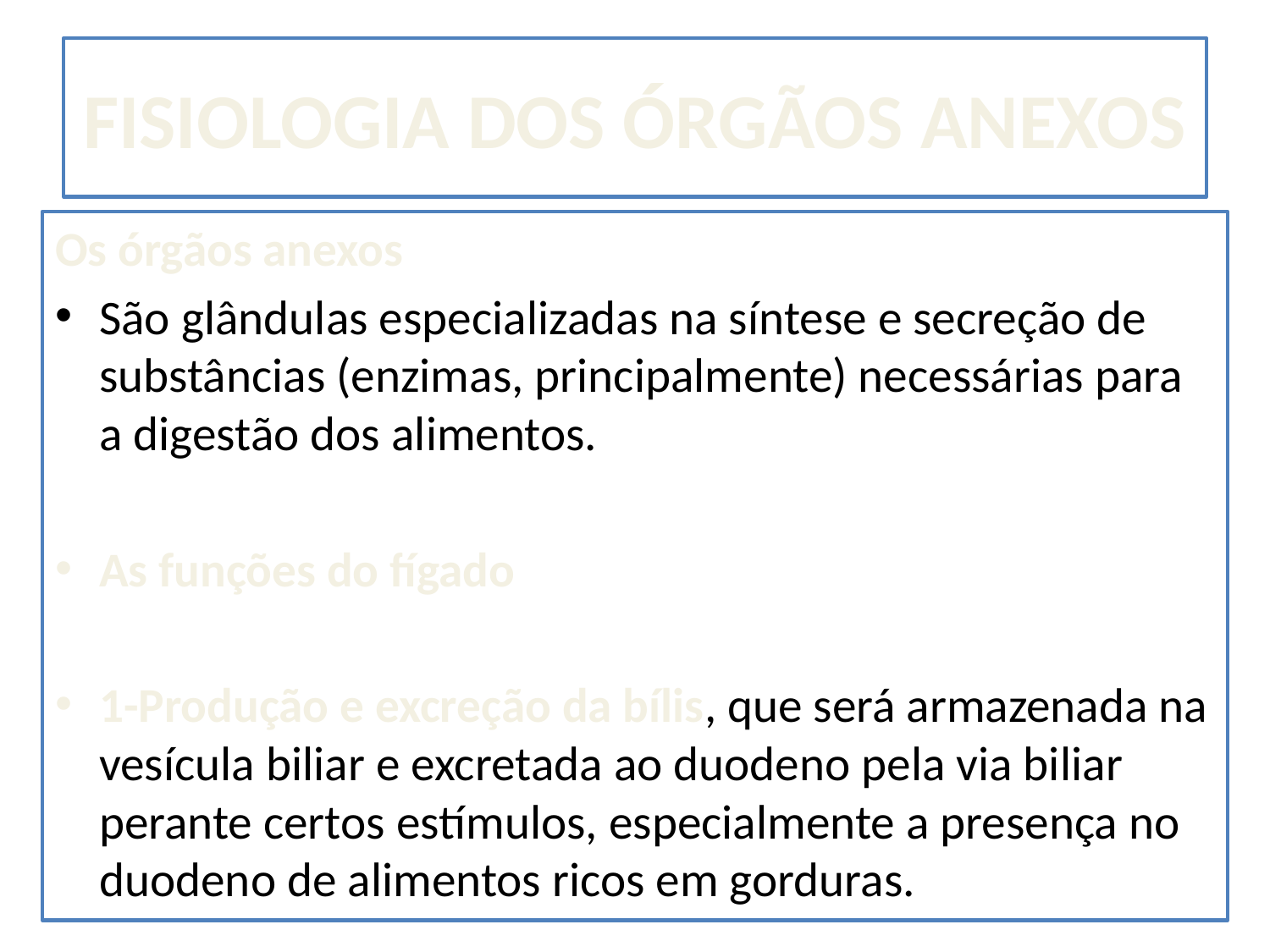

# FISIOLOGIA DOS ÓRGÃOS ANEXOS
Os órgãos anexos
São glândulas especializadas na síntese e secreção de substâncias (enzimas, principalmente) necessárias para a digestão dos alimentos.

As funções do fígado

1-Produção e excreção da bílis, que será armazenada na vesícula biliar e excretada ao duodeno pela via biliar perante certos estímulos, especialmente a presença no duodeno de alimentos ricos em gorduras.